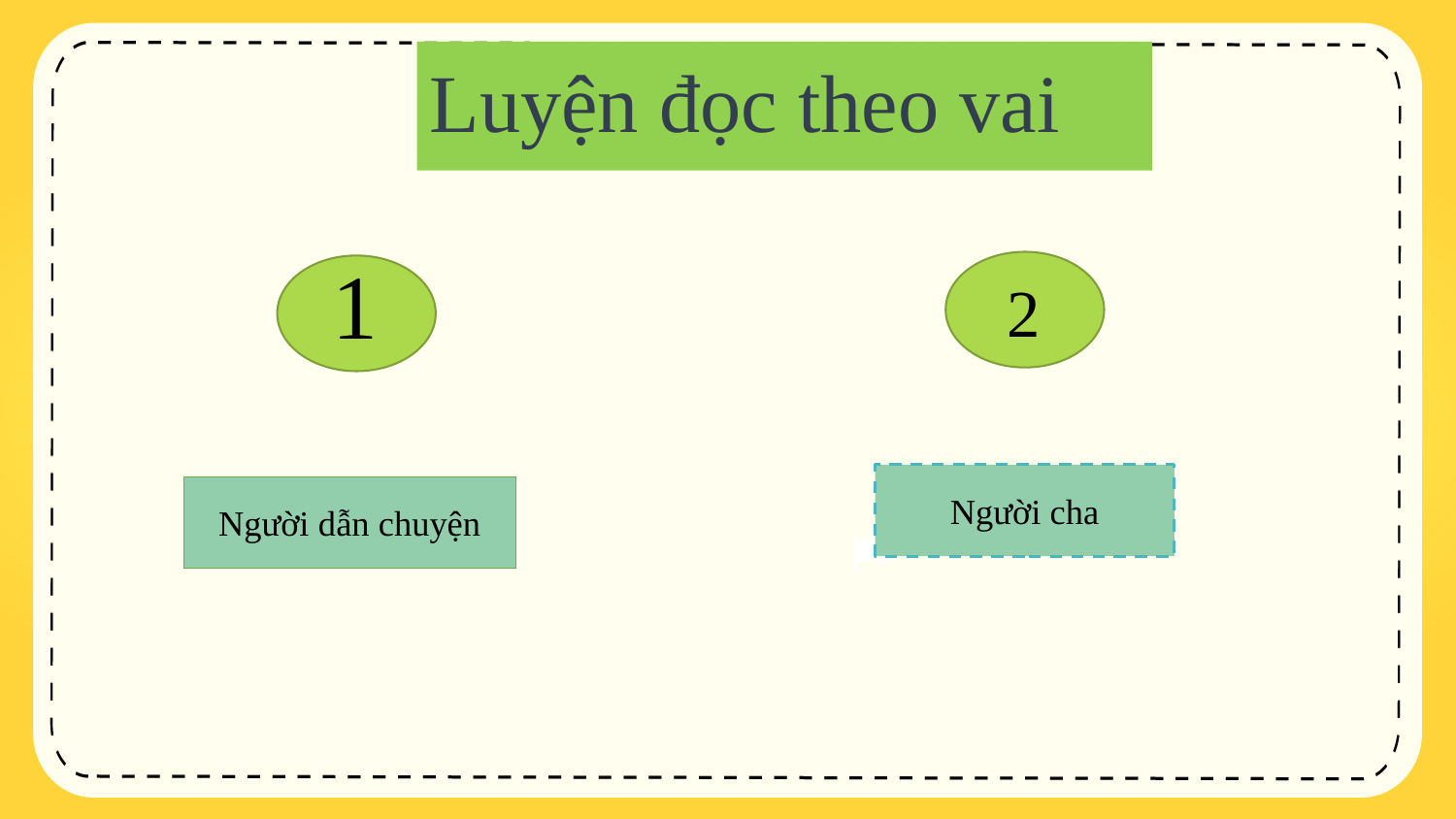

Luyện đọc theo vai
1

2

Người cha
Người dẫn chuyện